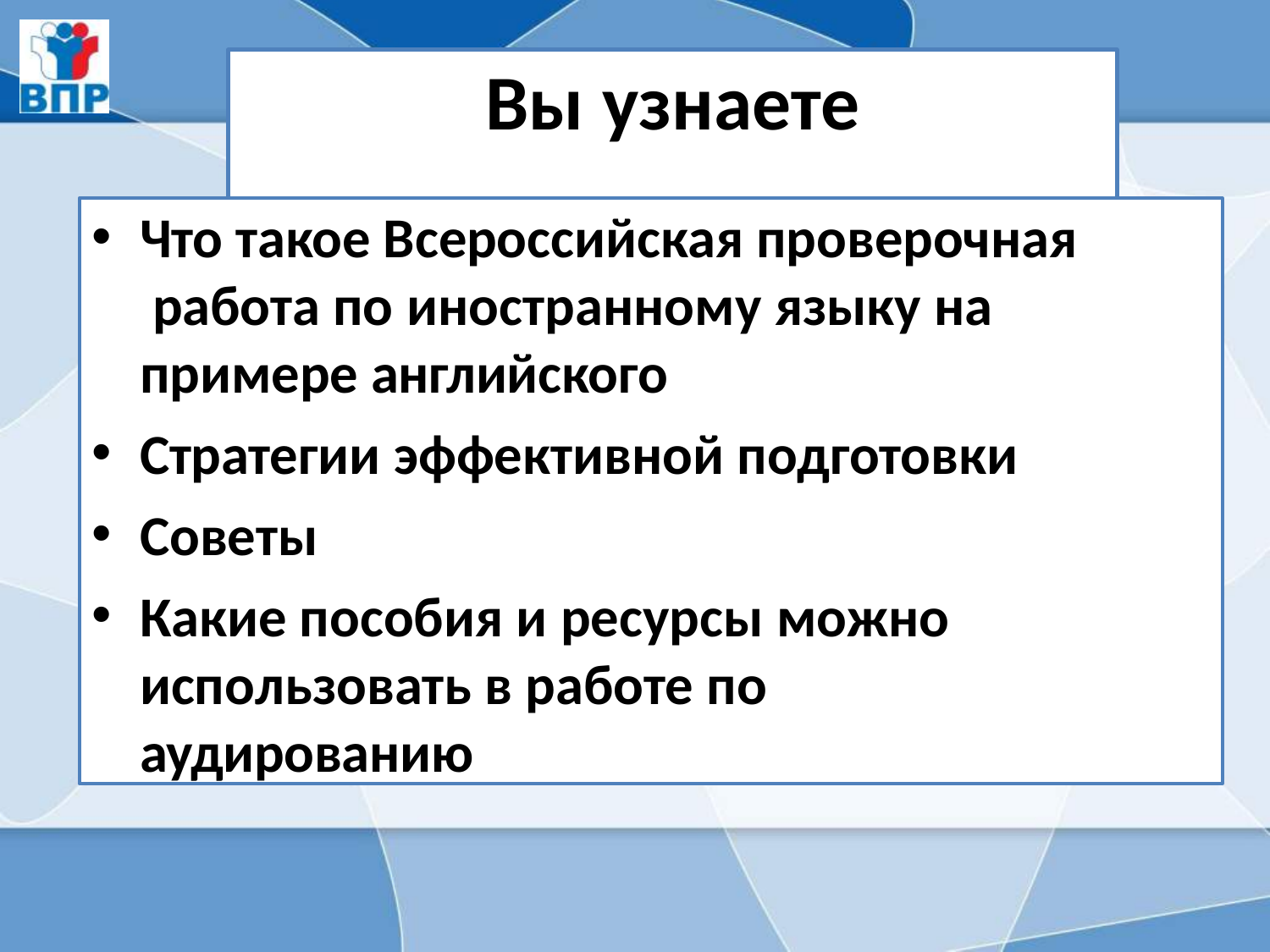

# Вы узнаете

Что такое Всероссийская проверочная  работа по иностранному языку на  примере английского
Стратегии эффективной подготовки
Советы
Какие пособия и ресурсы можно
использовать в работе по аудированию